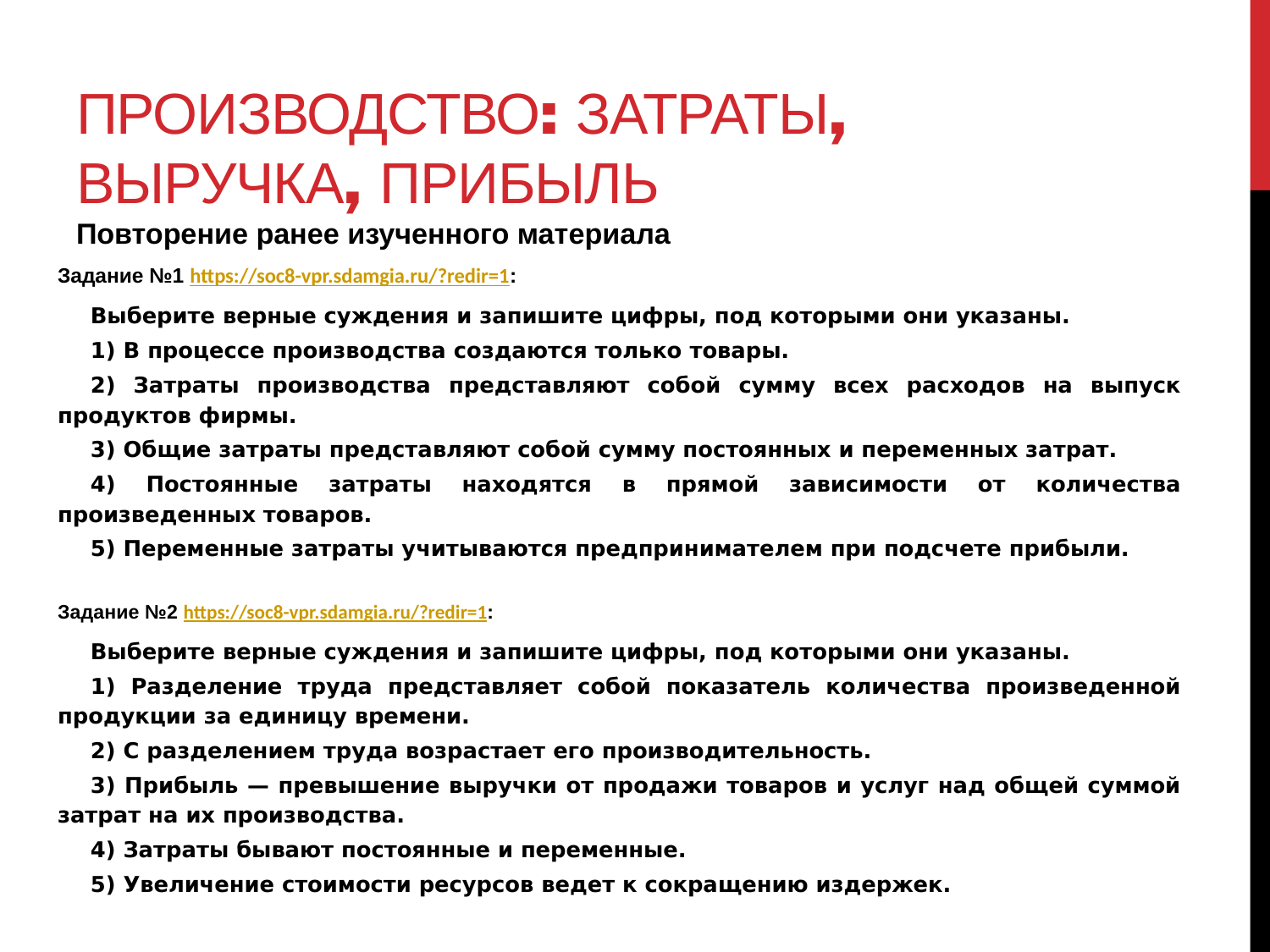

# Производство: затраты, выручка, прибыль Повторение ранее изученного материала
Задание №1 https://soc8-vpr.sdamgia.ru/?redir=1:
Выберите верные суждения и запишите цифры, под которыми они указаны.
1) В процессе производства создаются только товары.
2) Затраты производства представляют собой сумму всех расходов на выпуск продуктов фирмы.
3) Общие затраты представляют собой сумму постоянных и переменных затрат.
4) Постоянные затраты находятся в прямой зависимости от количества произведенных товаров.
5) Переменные затраты учитываются предпринимателем при подсчете прибыли.

Задание №2 https://soc8-vpr.sdamgia.ru/?redir=1:
Выберите верные суждения и запишите цифры, под которыми они указаны.
1) Разделение труда представляет собой показатель количества произведенной продукции за единицу времени.
2) С разделением труда возрастает его производительность.
3) Прибыль — превышение выручки от продажи товаров и услуг над общей суммой затрат на их производства.
4) Затраты бывают постоянные и переменные.
5) Увеличение стоимости ресурсов ведет к сокращению издержек.